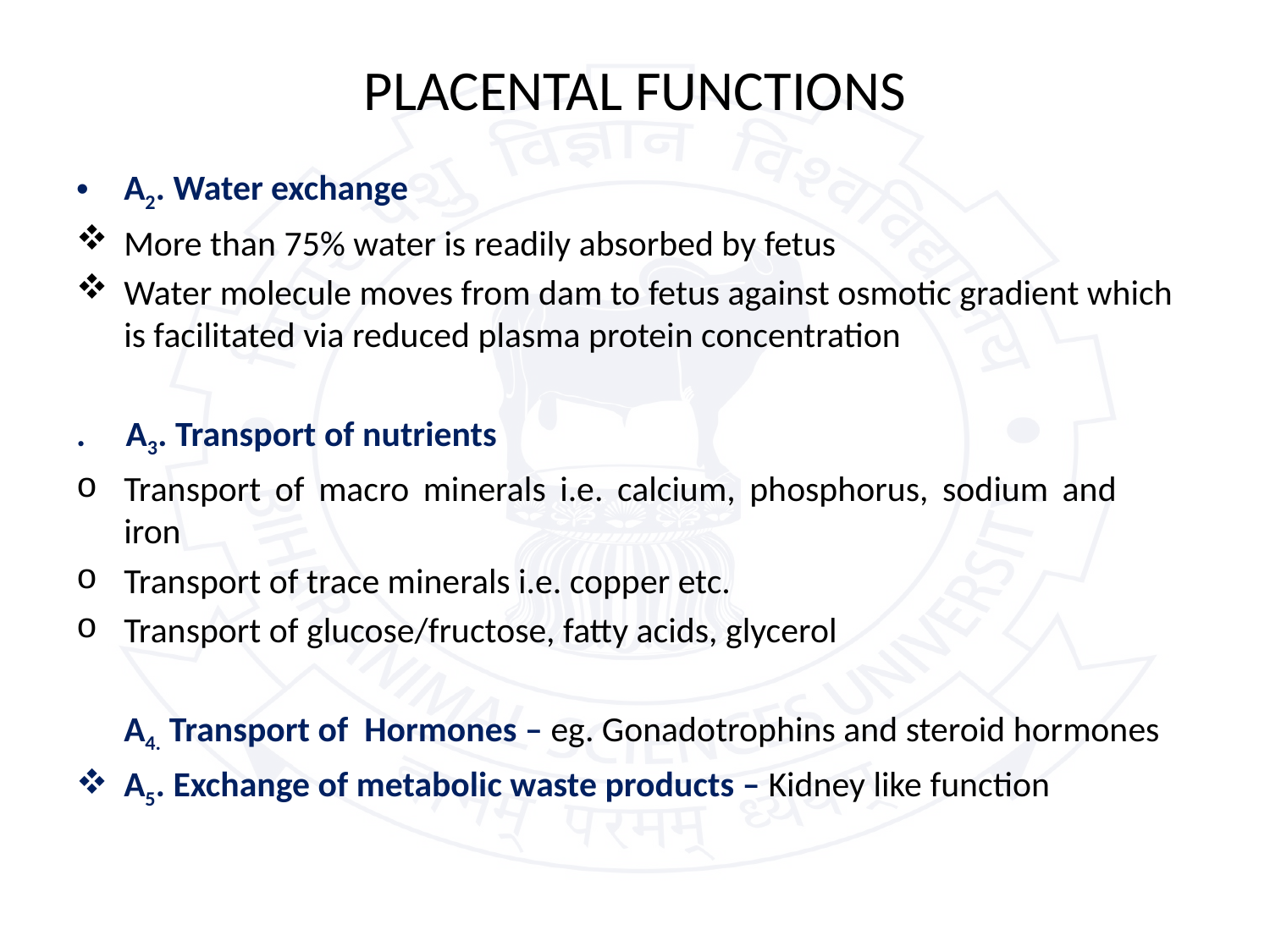

# PLACENTAL FUNCTIONS
A2. Water exchange
More than 75% water is readily absorbed by fetus
Water molecule moves from dam to fetus against osmotic gradient which is facilitated via reduced plasma protein concentration

.     A3. Transport of nutrients
Transport of macro minerals i.e. calcium, phosphorus, sodium and 	iron
Transport of trace minerals i.e. copper etc.
Transport of glucose/fructose, fatty acids, glycerol

	A4. Transport of  Hormones – eg. Gonadotrophins and steroid hormones
A5. Exchange of metabolic waste products – Kidney like function